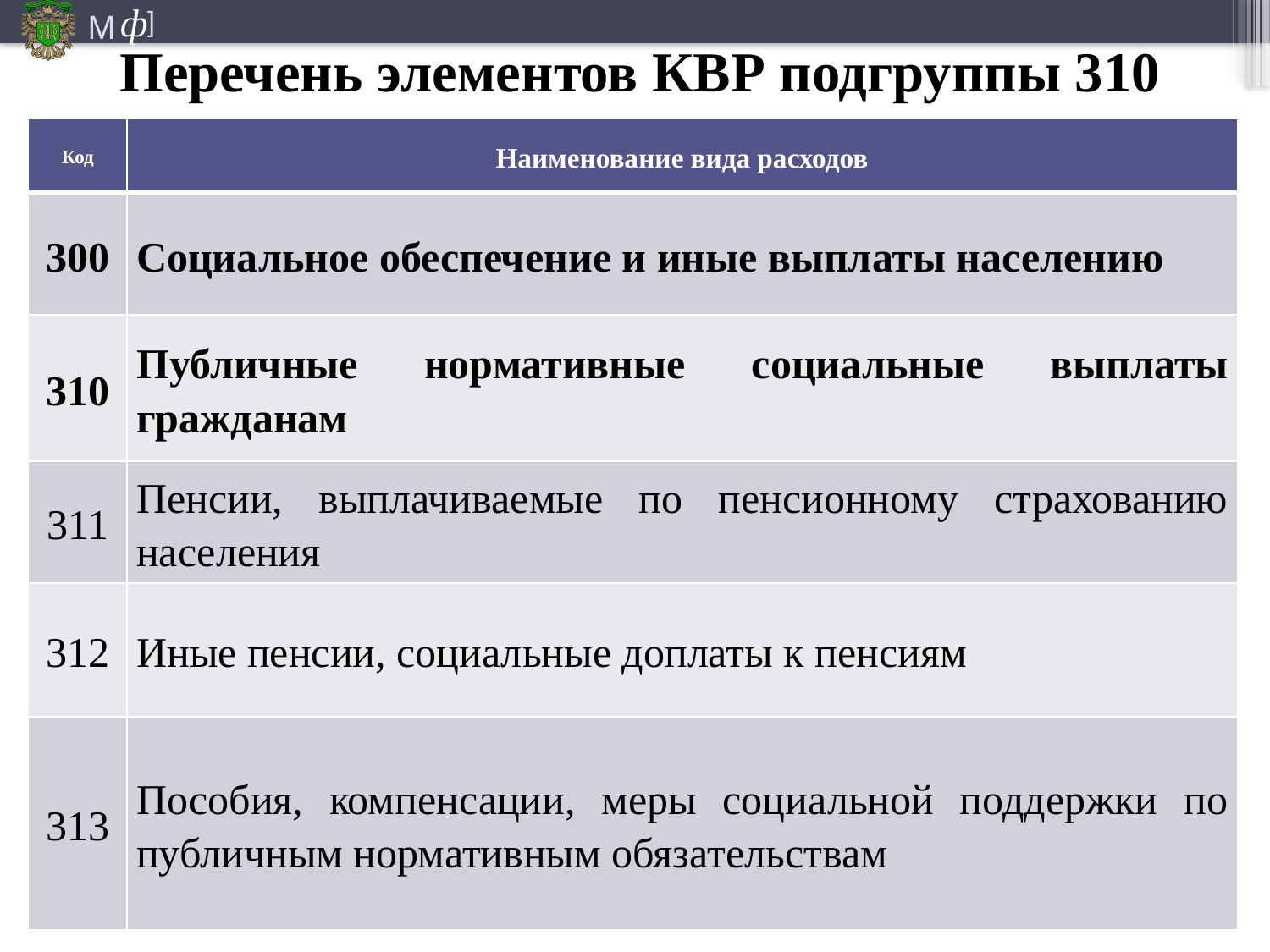

# Перечень элементов КВР подгруппы 310
| Код | Наименование вида расходов |
| --- | --- |
| 300 | Социальное обеспечение и иные выплаты населению |
| 310 | Публичные нормативные социальные выплаты гражданам |
| 311 | Пенсии, выплачиваемые по пенсионному страхованию населения |
| 312 | Иные пенсии, социальные доплаты к пенсиям |
| 313 | Пособия, компенсации, меры социальной поддержки по публичным нормативным обязательствам |